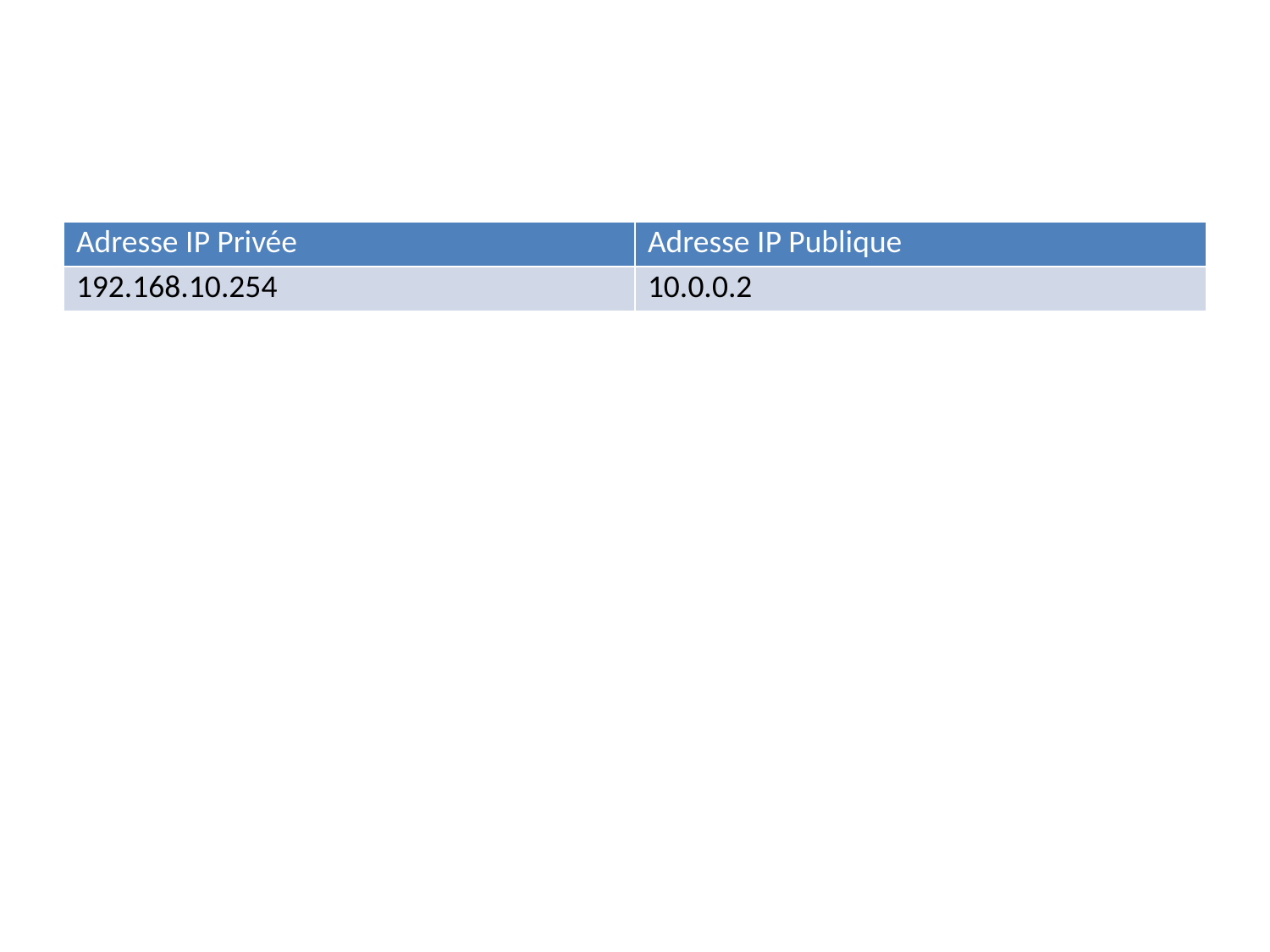

| Adresse IP Privée | Adresse IP Publique |
| --- | --- |
| 192.168.10.254 | 10.0.0.2 |